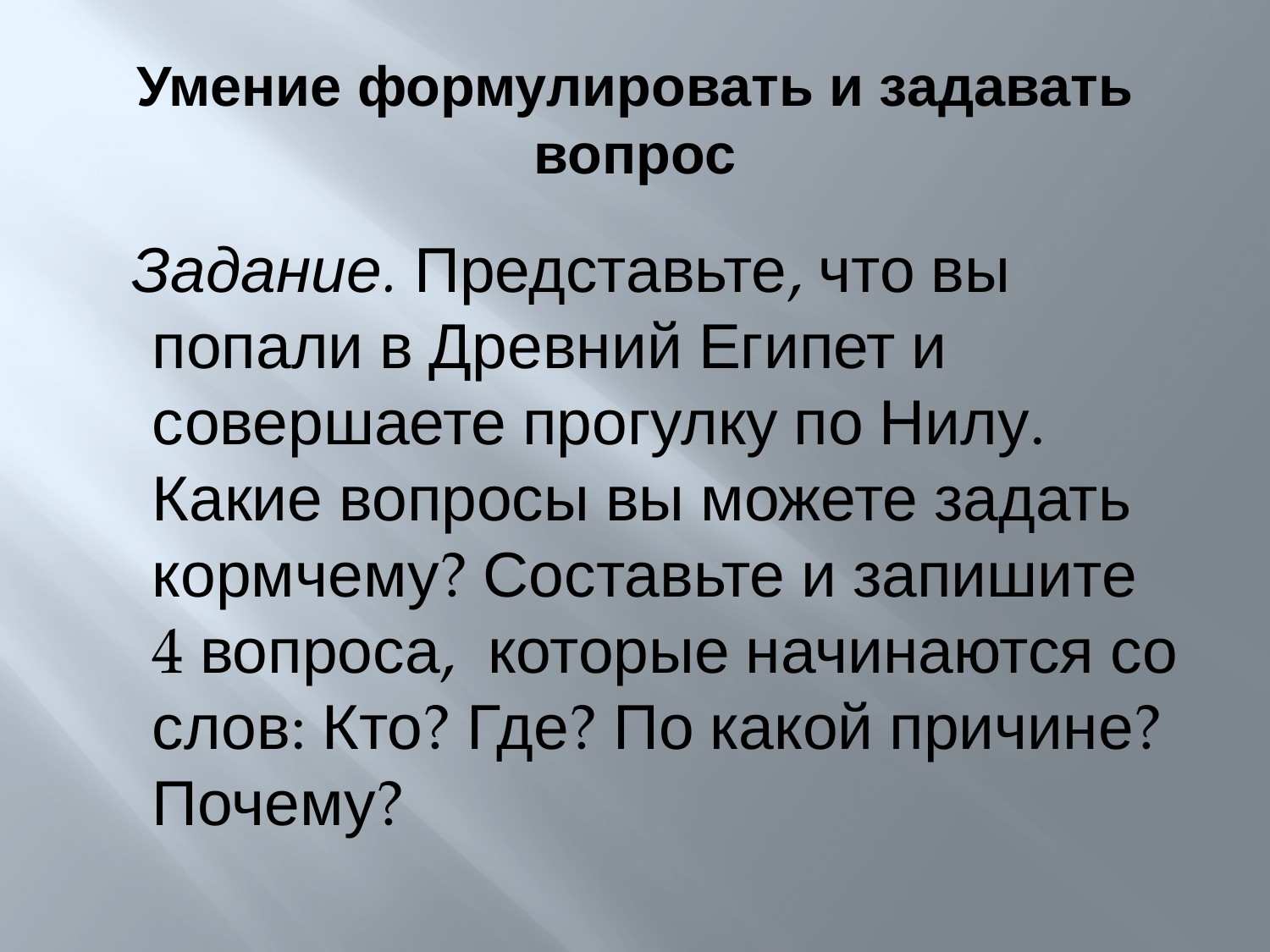

# Умение формулировать и задавать вопрос
   Задание. Представьте, что вы попали в Древний Египет и совершаете прогулку по Нилу. Какие вопросы вы можете задать кормчему? Составьте и запишите  4 вопроса,  которые начинаются со слов: Кто? Где? По какой причине? Почему?